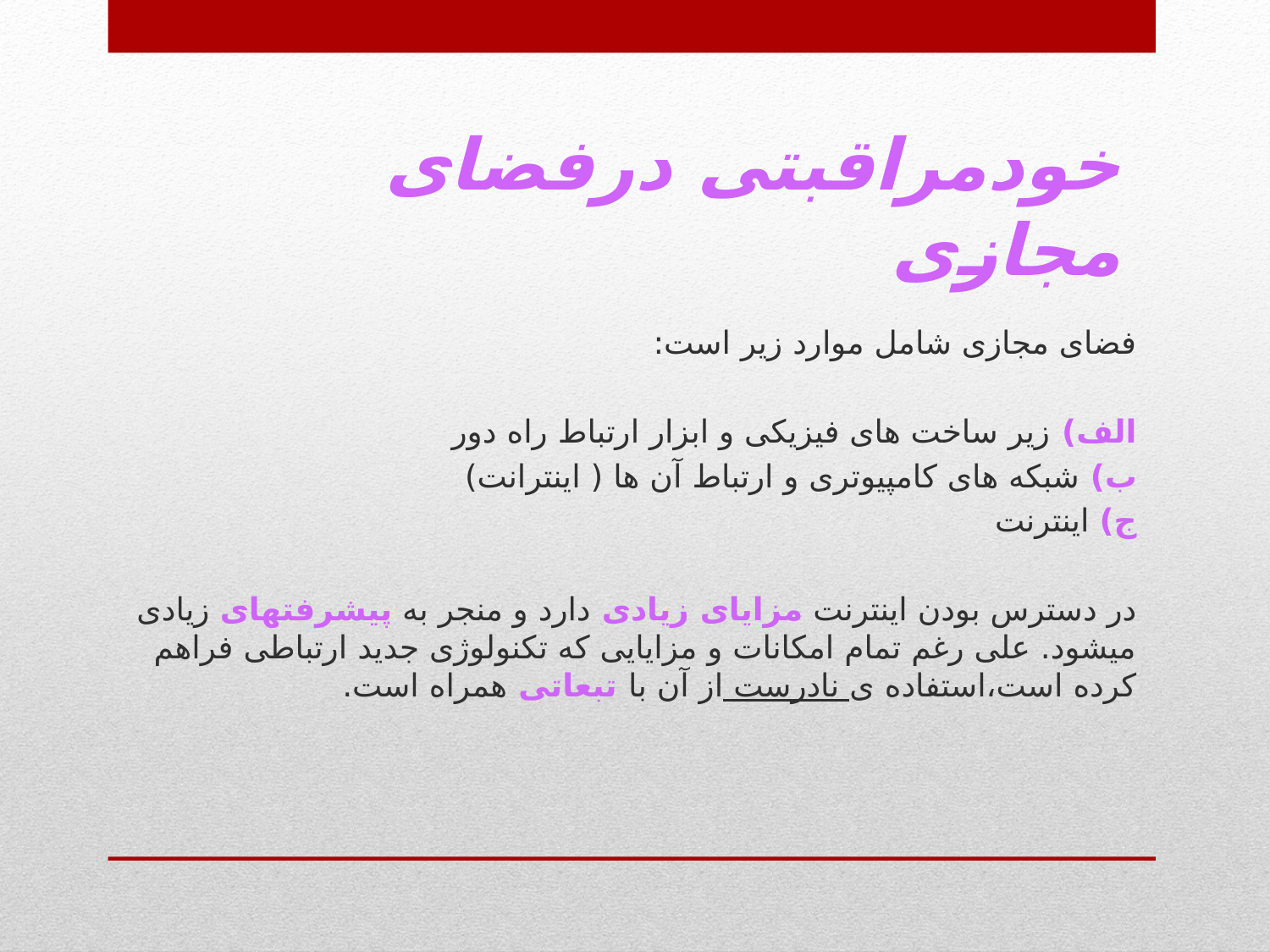

# خودمراقبتی درفضای مجازی
فضای مجازی شامل موارد زیر است:

الف) زیر ساخت های فیزیکی و ابزار ارتباط راه دور
ب) شبکه های کامپیوتری و ارتباط آن ها ( اینترانت)
ج) اینترنت

در دسترس بودن اینترنت مزایای زیادی دارد و منجر به پیشرفتهای زیادی میشود. علی رغم تمام امکانات و مزایایی که تکنولوژی جدید ارتباطی فراهم کرده است،استفاده ی نادرست از آن با تبعاتی همراه است.